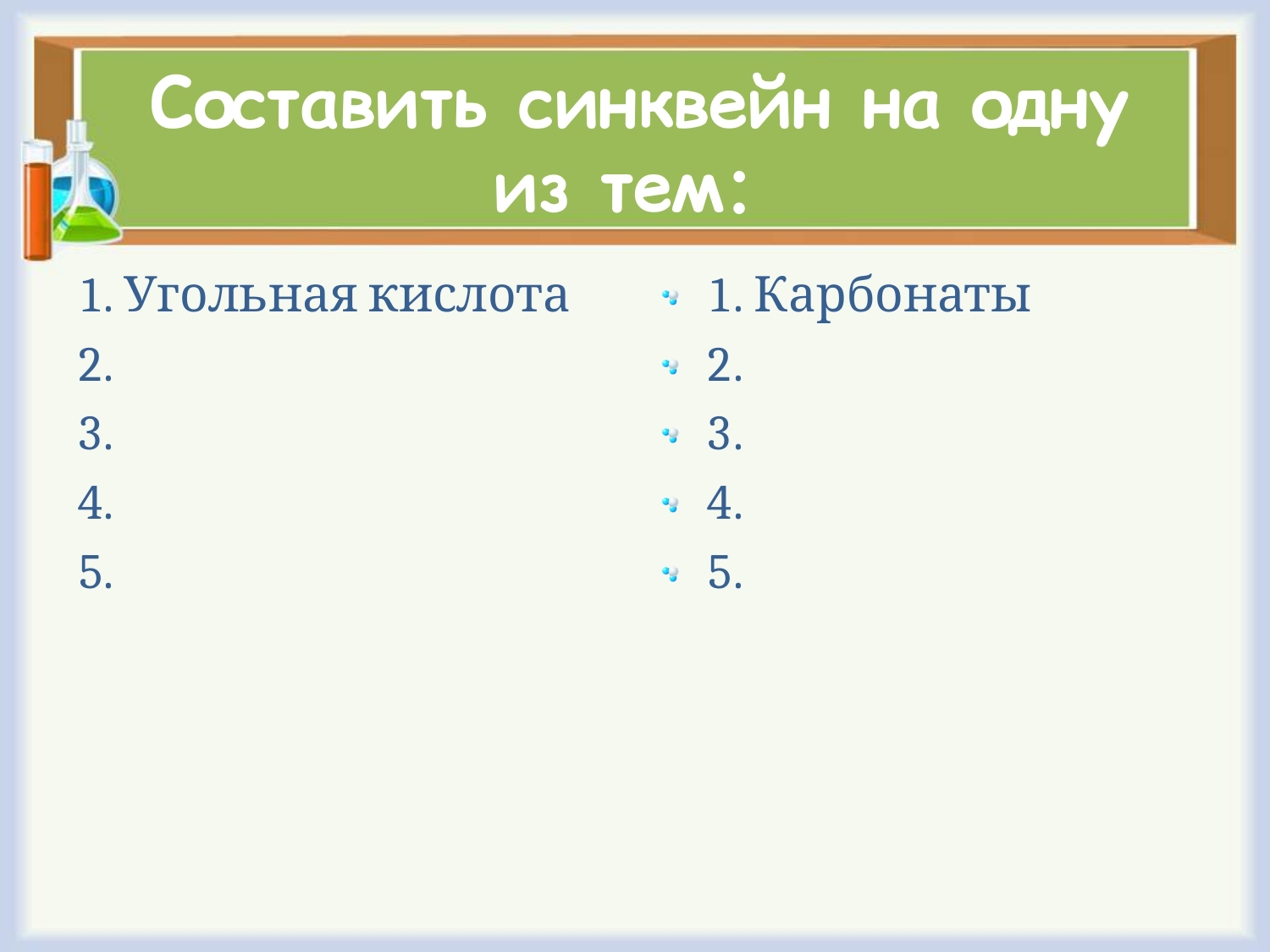

# Составить синквейн на одну из тем:
1. Угольная кислота
2.
3.
4.
5.
1. Карбонаты
2.
3.
4.
5.